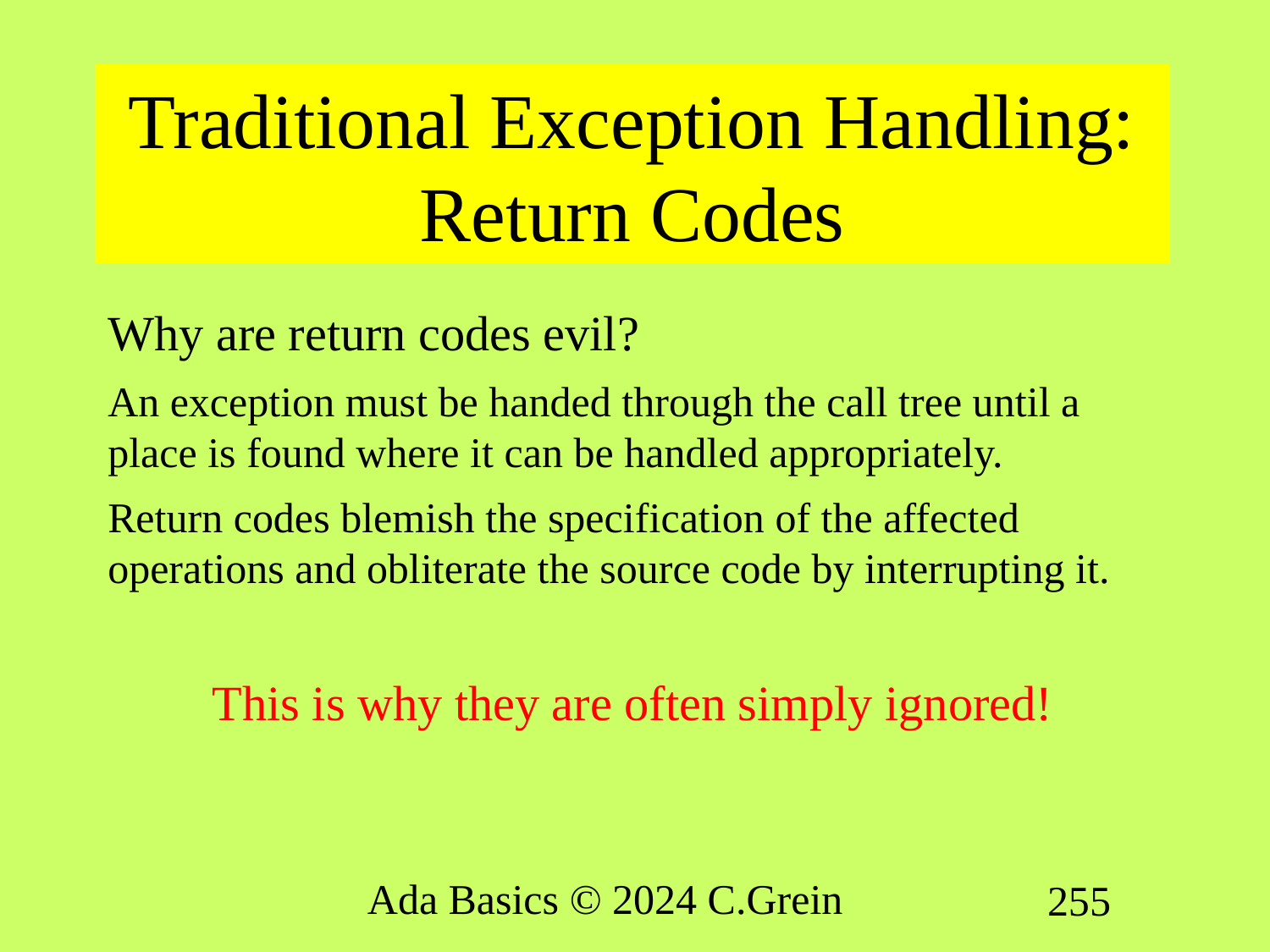

# Traditional Exception Handling: Return Codes
Why are return codes evil?
An exception must be handed through the call tree until a place is found where it can be handled appropriately.
Return codes blemish the specification of the affected operations and obliterate the source code by interrupting it.

This is why they are often simply ignored!
Ada Basics © 2024 C.Grein
255